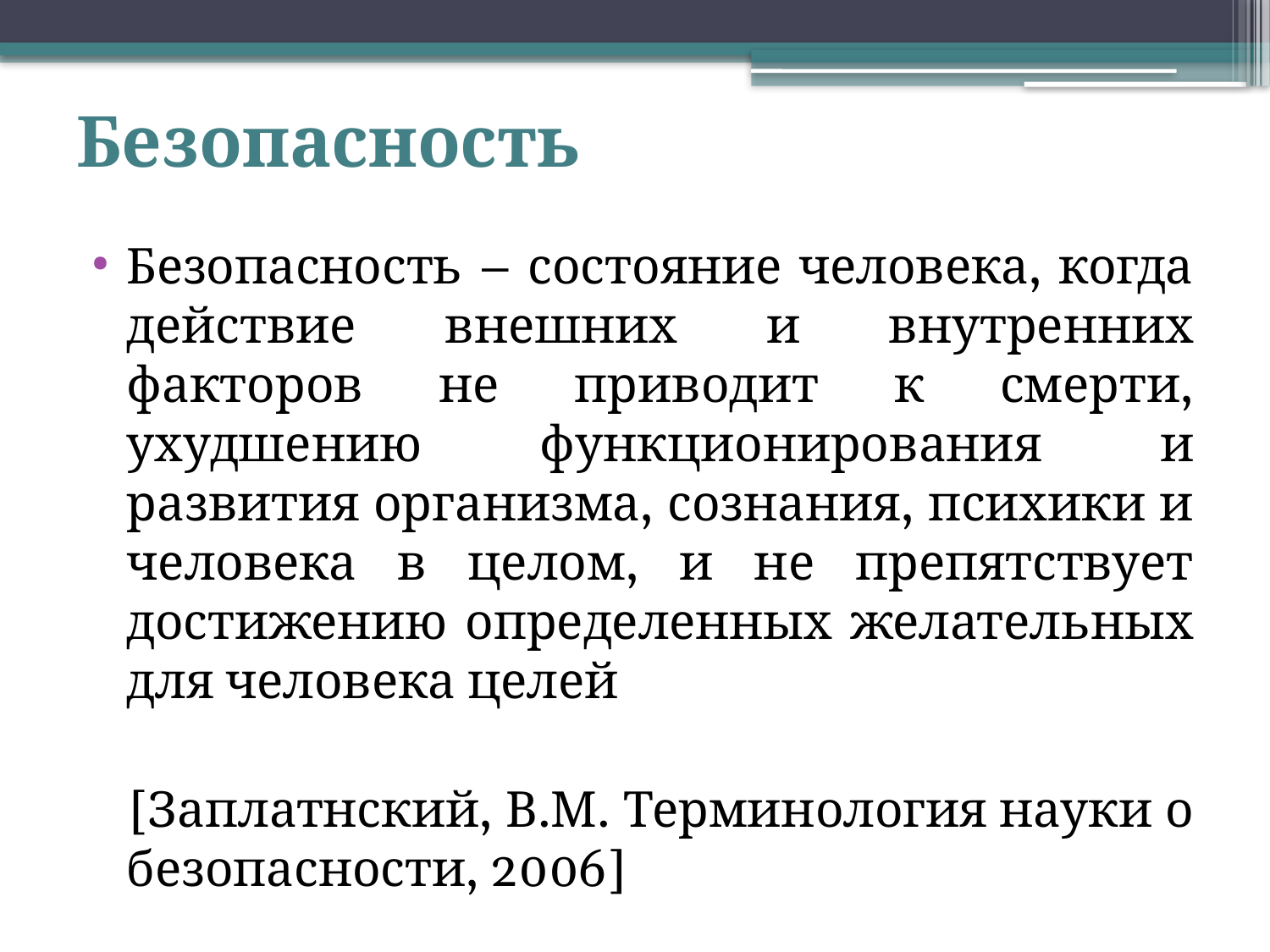

# Безопасность
Безопасность – состояние человека, когда действие внешних и внутренних факторов не приводит к смерти, ухудшению функционирования и развития организма, сознания, психики и человека в целом, и не препятствует достижению определенных желательных для человека целей

   [Заплатнский, В.М. Терминология науки о безопасности, 2006]